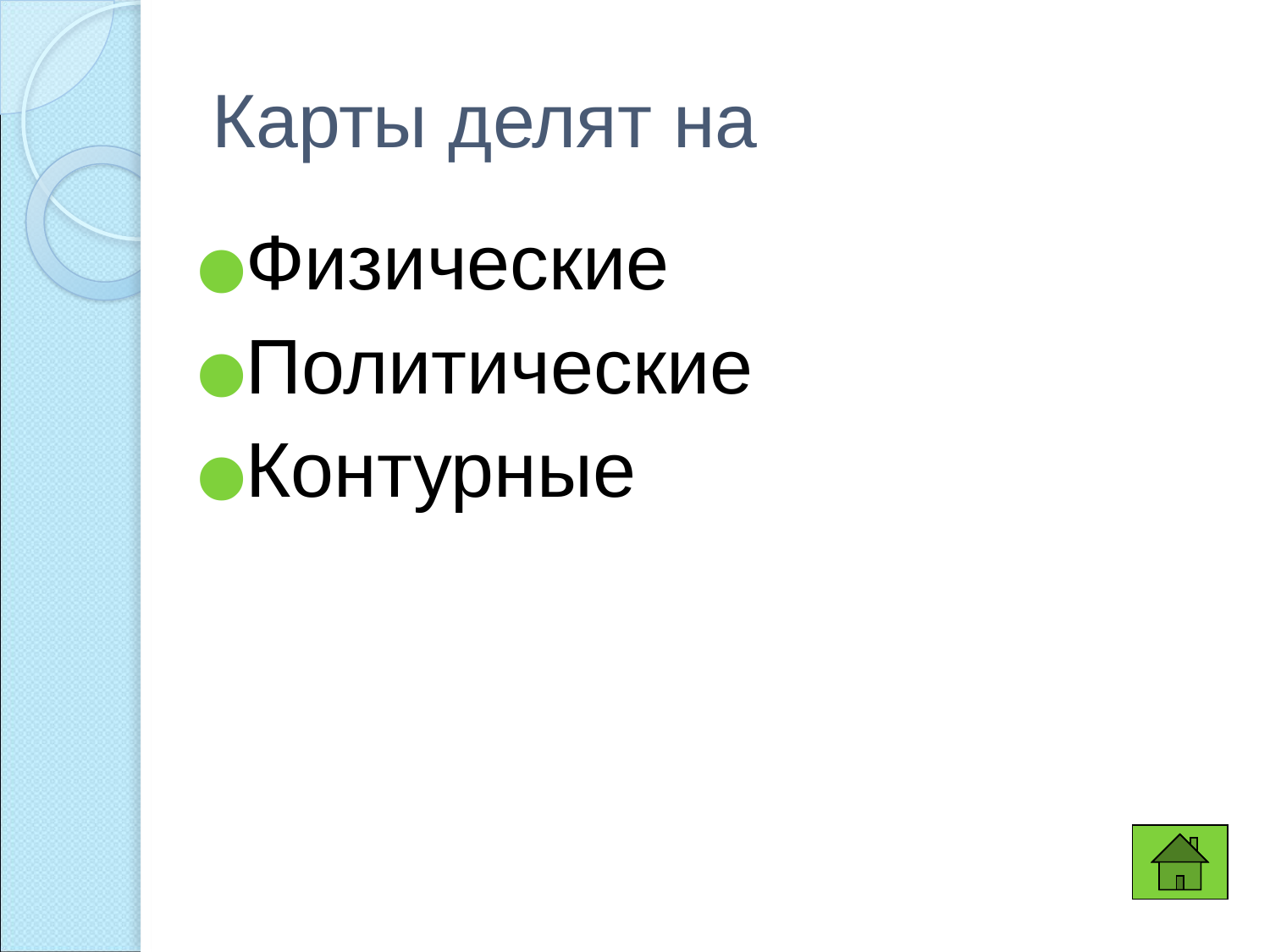

# Карты делят на
МЕХКИКО
Физические
Политические
Контурные